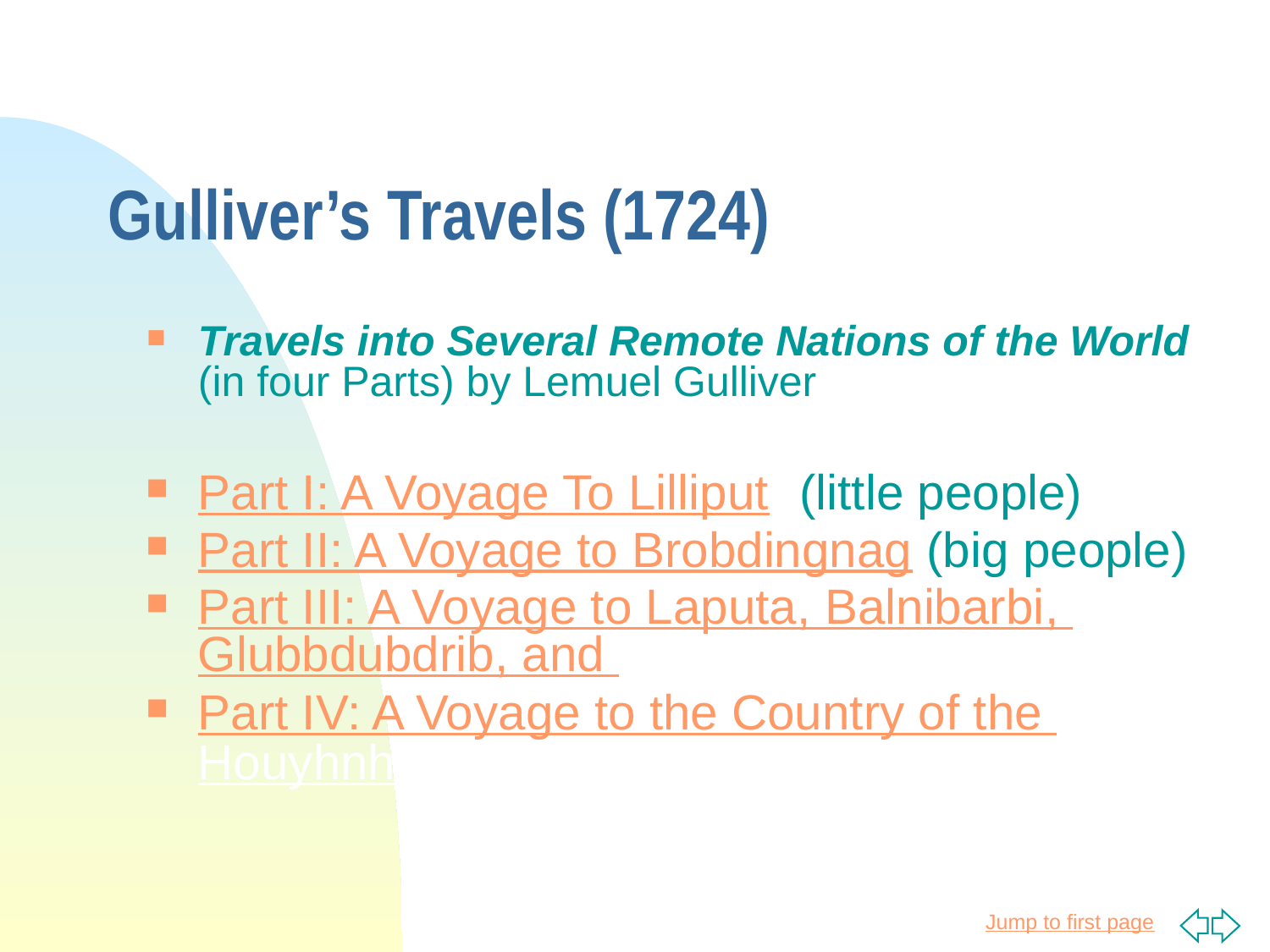

# Gulliver’s Travels (1724)
Travels into Several Remote Nations of the World (in four Parts) by Lemuel Gulliver

Part I: A Voyage To Lilliput ((little people)
Part II: A Voyage to Brobdingnag (big people)
Part III: A Voyage to Laputa, Balnibarbi, Glubbdubdrib, and Luggnagg
Part IV: A Voyage to the Country of the Houyhnhnms